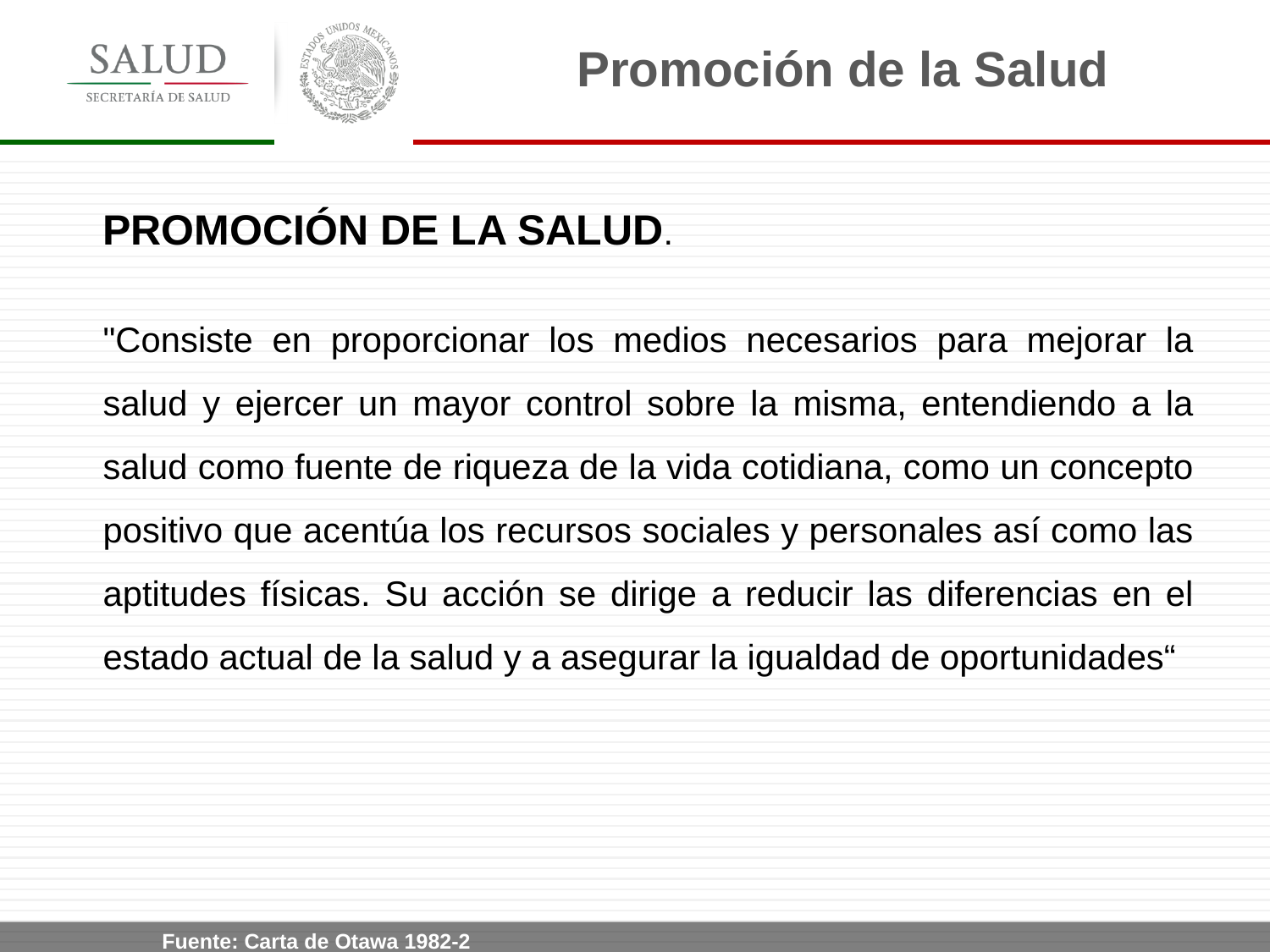

Promoción de la Salud
PROMOCIÓN DE LA SALUD.

"Consiste en proporcionar los medios necesarios para mejorar la salud y ejercer un mayor control sobre la misma, entendiendo a la salud como fuente de riqueza de la vida cotidiana, como un concepto positivo que acentúa los recursos sociales y personales así como las aptitudes físicas. Su acción se dirige a reducir las diferencias en el estado actual de la salud y a asegurar la igualdad de oportunidades“

Fuente: Carta de Otawa 1982-2